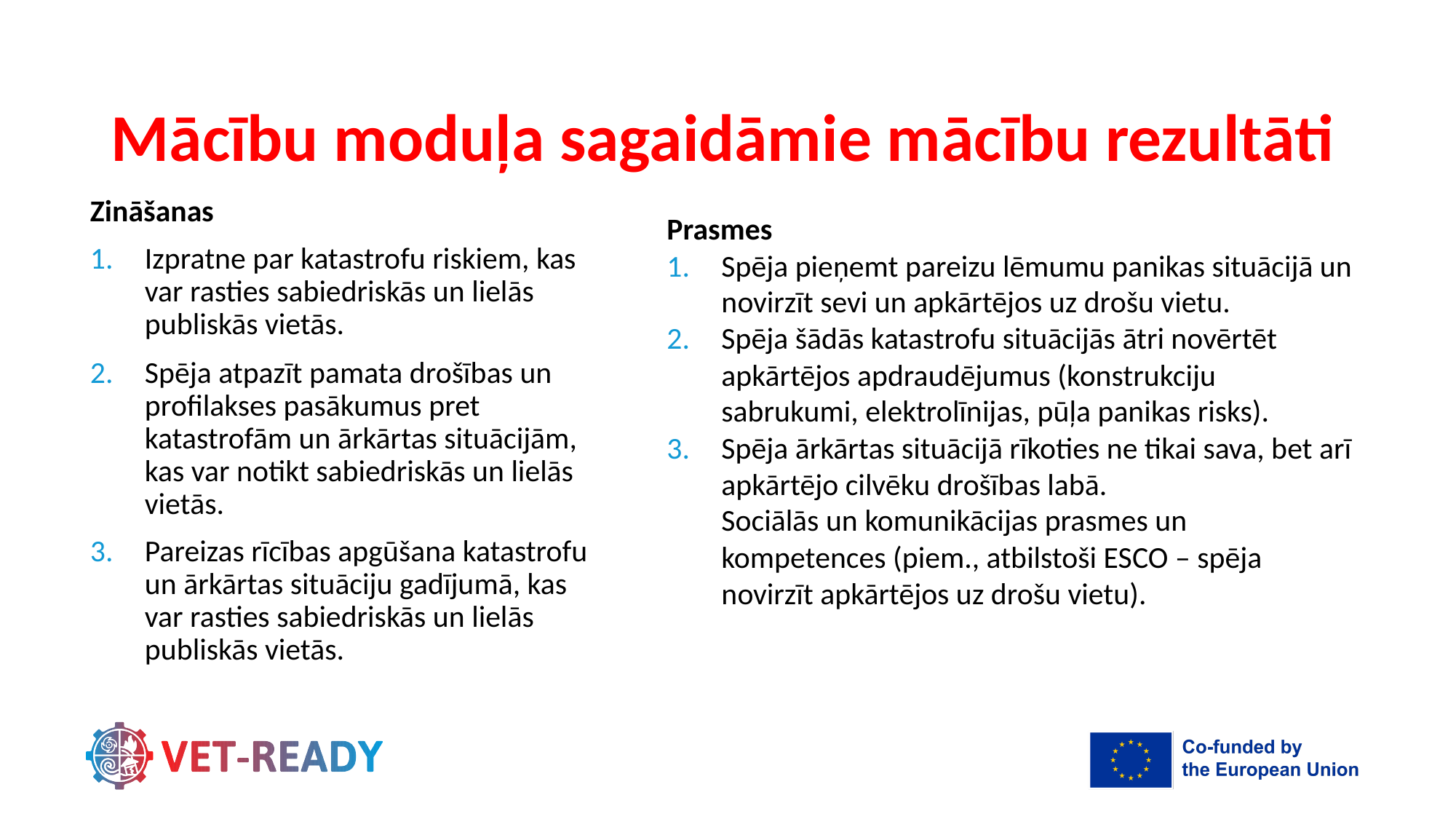

# Mācību moduļa sagaidāmie mācību rezultāti
Zināšanas
Izpratne par katastrofu riskiem, kas var rasties sabiedriskās un lielās publiskās vietās.
Spēja atpazīt pamata drošības un profilakses pasākumus pret katastrofām un ārkārtas situācijām, kas var notikt sabiedriskās un lielās vietās.
Pareizas rīcības apgūšana katastrofu un ārkārtas situāciju gadījumā, kas var rasties sabiedriskās un lielās publiskās vietās.

Prasmes
Spēja pieņemt pareizu lēmumu panikas situācijā un novirzīt sevi un apkārtējos uz drošu vietu.
Spēja šādās katastrofu situācijās ātri novērtēt apkārtējos apdraudējumus (konstrukciju sabrukumi, elektrolīnijas, pūļa panikas risks).
Spēja ārkārtas situācijā rīkoties ne tikai sava, bet arī apkārtējo cilvēku drošības labā.
Sociālās un komunikācijas prasmes un kompetences (piem., atbilstoši ESCO – spēja novirzīt apkārtējos uz drošu vietu).